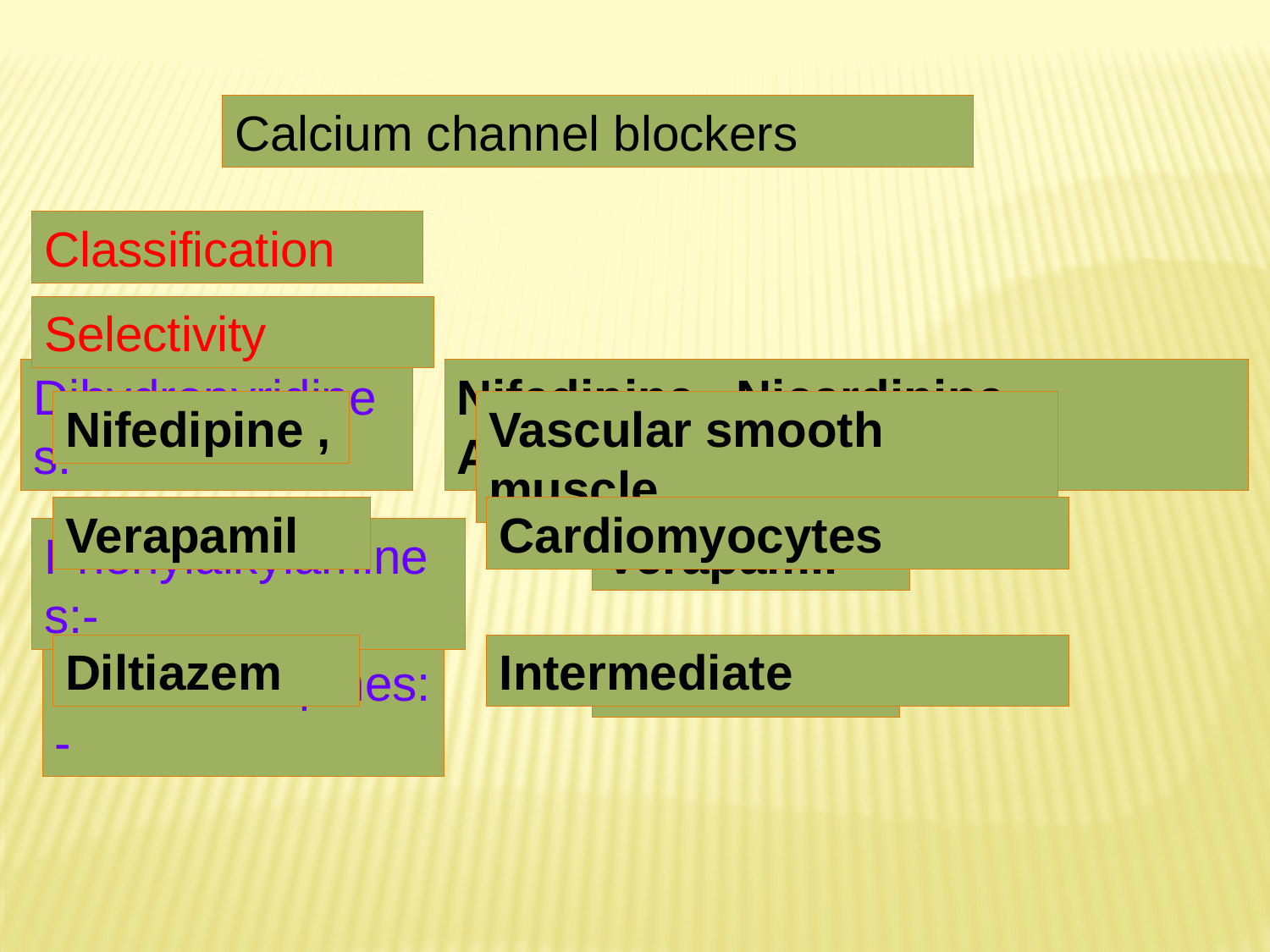

Calcium channel blockers
Classification
Selectivity
Dihydropyridines:-
Nifedipine , Nicardipine, Amlodepine
Nifedipine ,
Vascular smooth muscle
Verapamil
Cardiomyocytes
Phenylalkylamines:-
Verapamil
Diltiazem
Intermediate
Benzthiazepines:-
Diltiazem